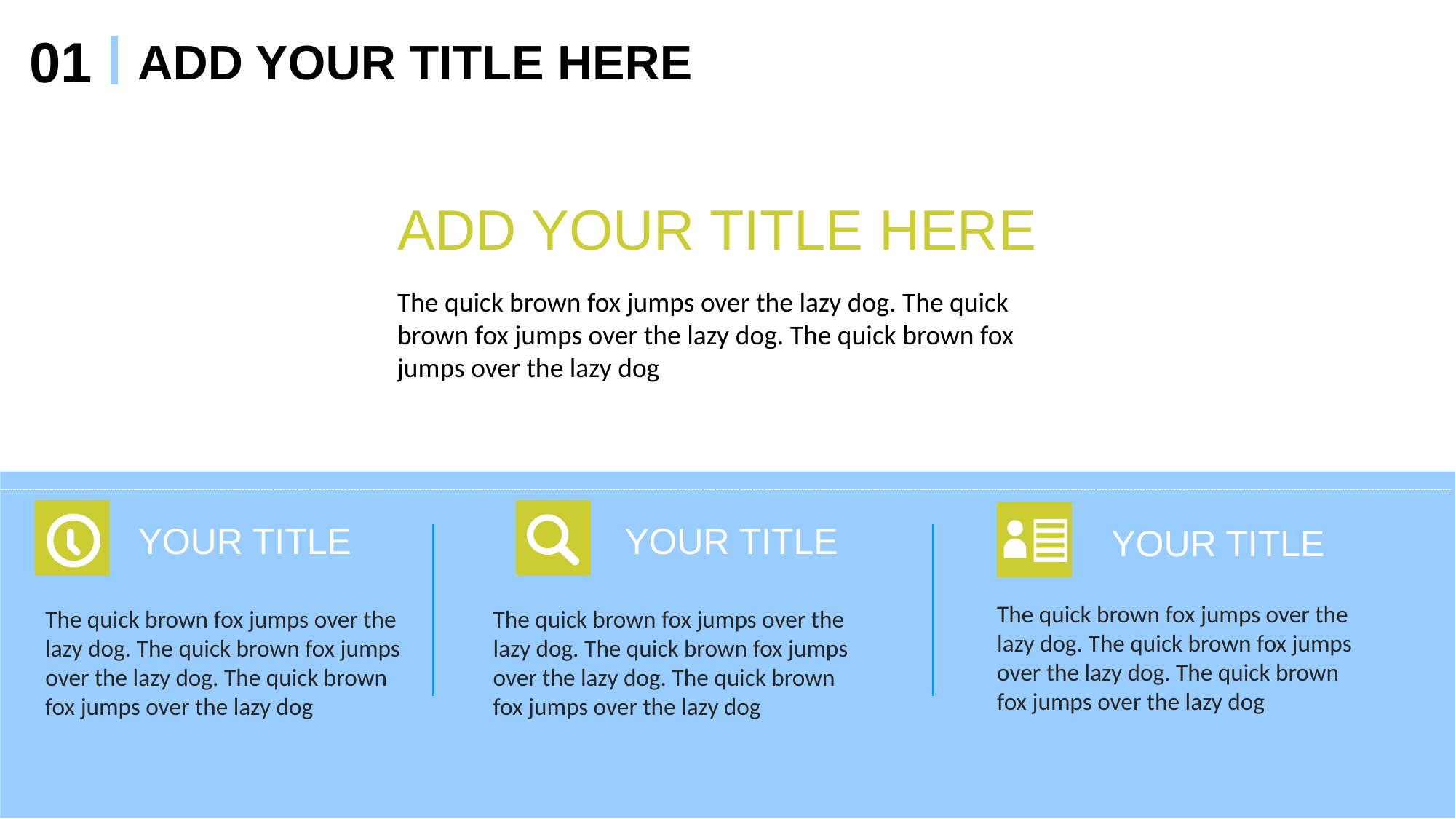

01
ADD YOUR TITLE HERE
ADD YOUR TITLE HERE
The quick brown fox jumps over the lazy dog. The quick brown fox jumps over the lazy dog. The quick brown fox jumps over the lazy dog

YOUR TITLE
YOUR TITLE
YOUR TITLE
The quick brown fox jumps over the lazy dog. The quick brown fox jumps over the lazy dog. The quick brown fox jumps over the lazy dog
The quick brown fox jumps over the lazy dog. The quick brown fox jumps over the lazy dog. The quick brown fox jumps over the lazy dog
The quick brown fox jumps over the lazy dog. The quick brown fox jumps over the lazy dog. The quick brown fox jumps over the lazy dog